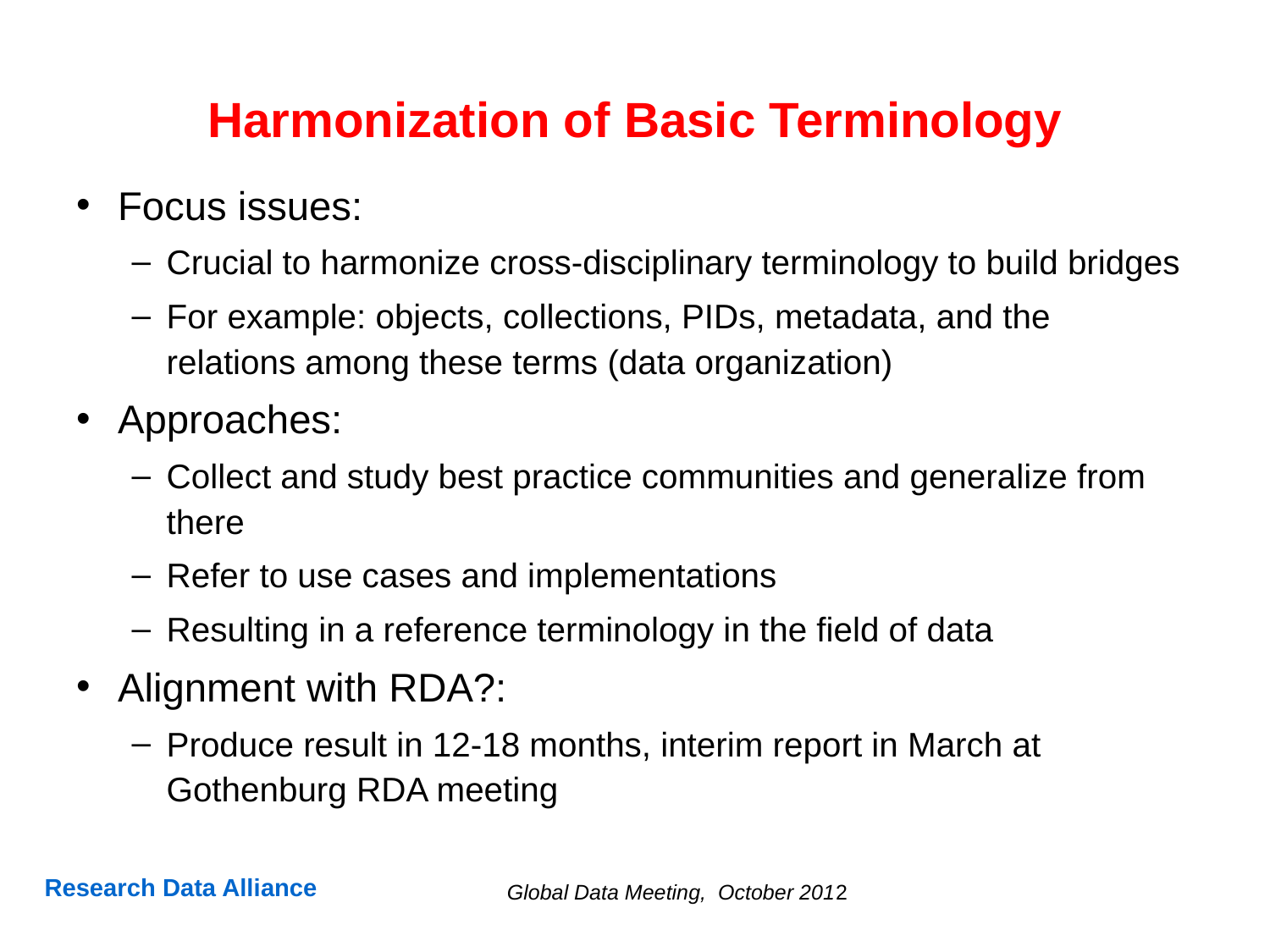

# Harmonization of Basic Terminology
Focus issues:
Crucial to harmonize cross-disciplinary terminology to build bridges
For example: objects, collections, PIDs, metadata, and the relations among these terms (data organization)
Approaches:
Collect and study best practice communities and generalize from there
Refer to use cases and implementations
Resulting in a reference terminology in the field of data
Alignment with RDA?:
Produce result in 12-18 months, interim report in March at Gothenburg RDA meeting